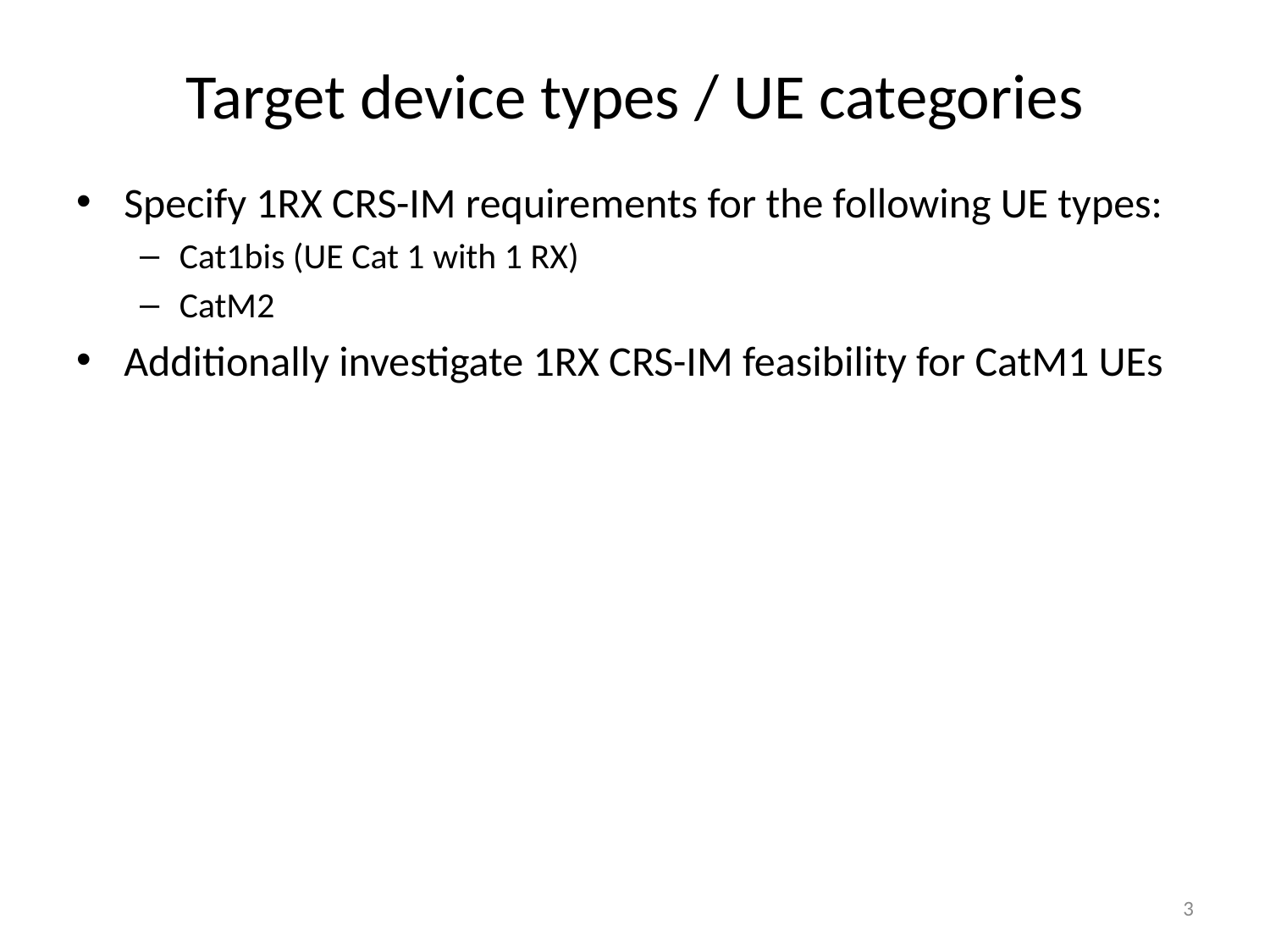

# Target device types / UE categories
Specify 1RX CRS-IM requirements for the following UE types:
Cat1bis (UE Cat 1 with 1 RX)
CatM2
Additionally investigate 1RX CRS-IM feasibility for CatM1 UEs

3